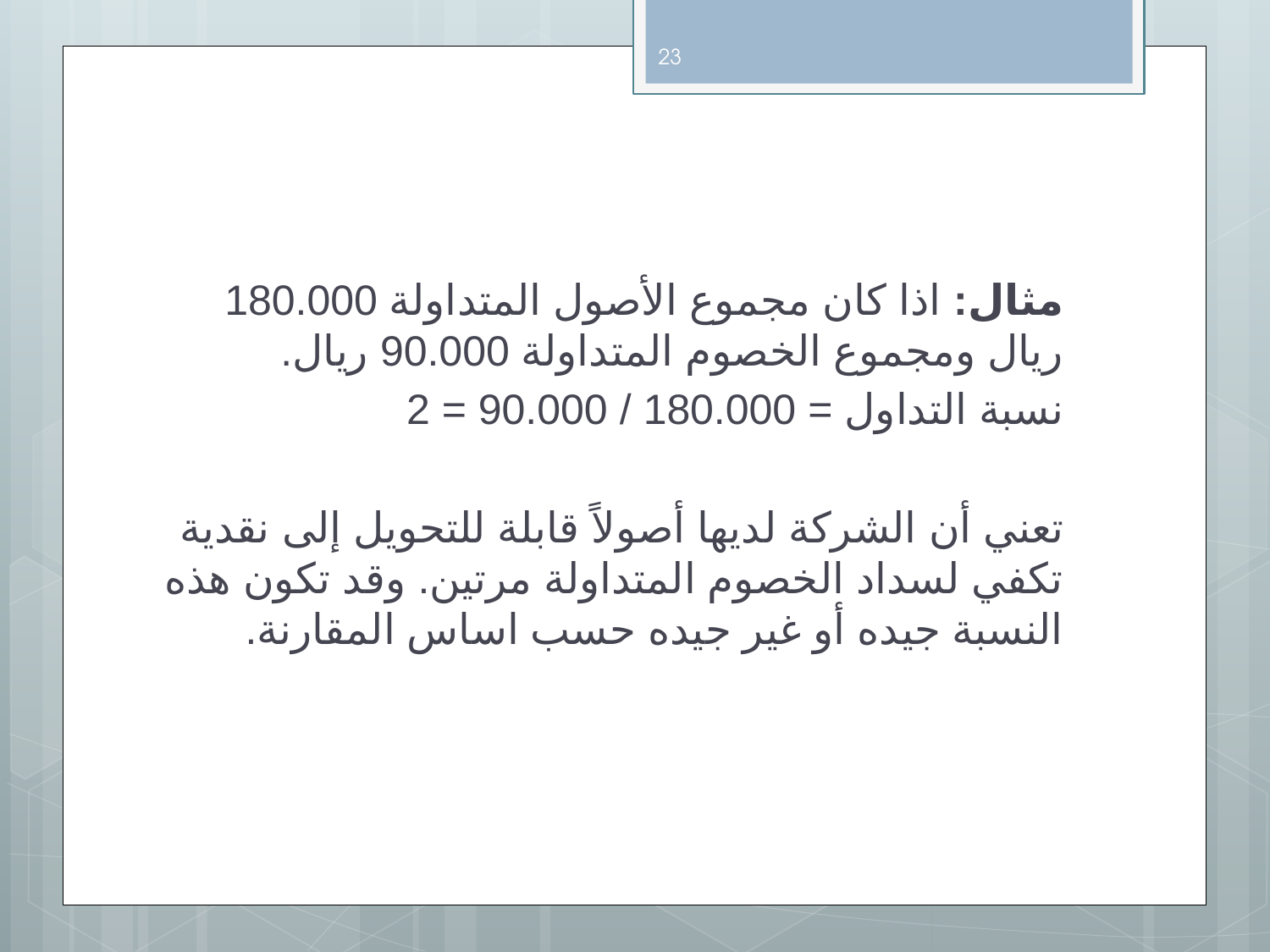

23
مثال: اذا كان مجموع الأصول المتداولة 180.000 ريال ومجموع الخصوم المتداولة 90.000 ريال.
نسبة التداول = 180.000 / 90.000 = 2

تعني أن الشركة لديها أصولاً قابلة للتحويل إلى نقدية تكفي لسداد الخصوم المتداولة مرتين. وقد تكون هذه النسبة جيده أو غير جيده حسب اساس المقارنة.